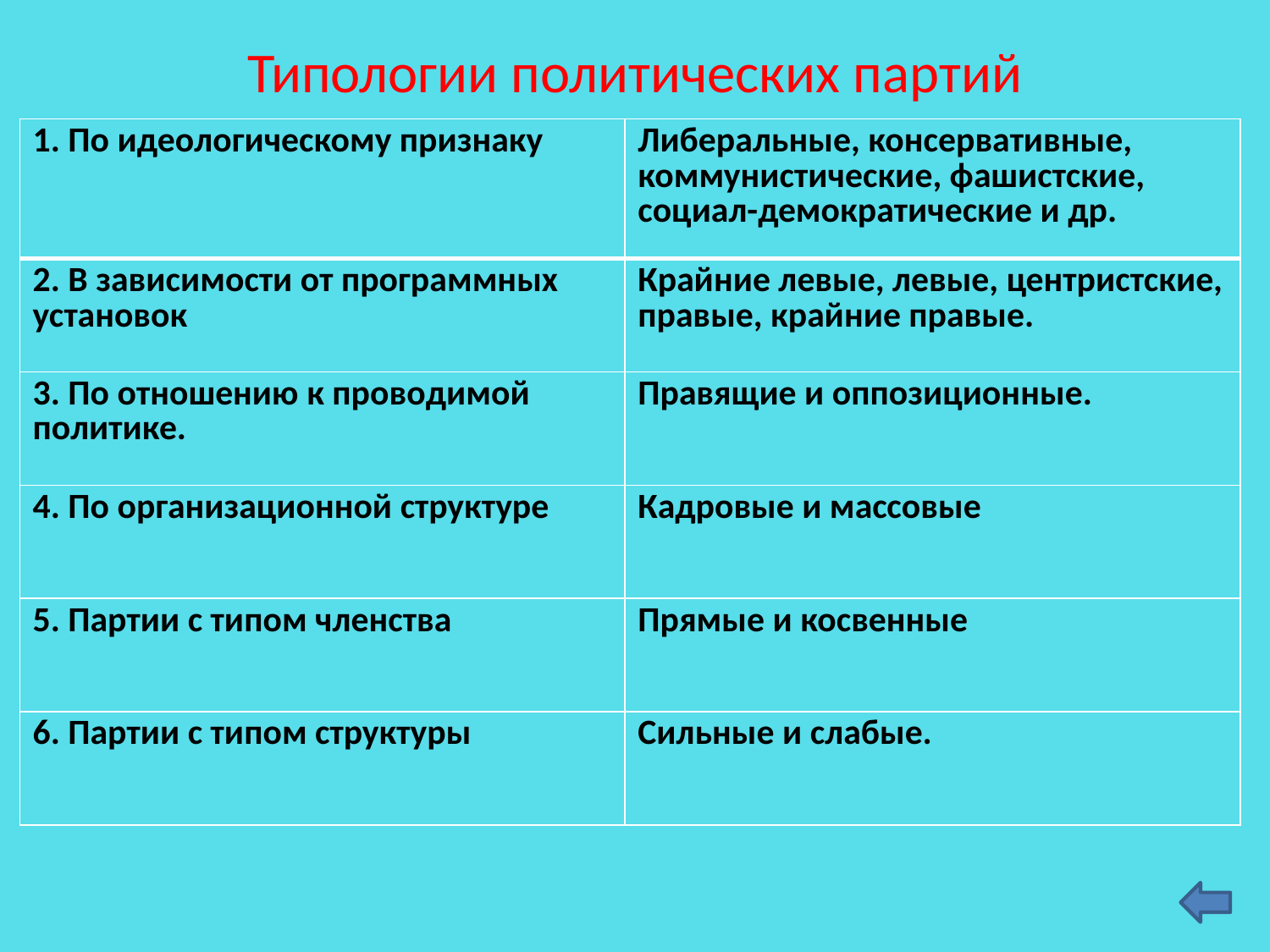

Типологии политических партий
| 1. По идеологическому признаку | Либеральные, консервативные, коммунистические, фашистские, социал-демократические и др. |
| --- | --- |
| 2. В зависимости от программных установок | Крайние левые, левые, центристские, правые, крайние правые. |
| 3. По отношению к проводимой политике. | Правящие и оппозиционные. |
| 4. По организационной структуре | Кадровые и массовые |
| 5. Партии с типом членства | Прямые и косвенные |
| 6. Партии с типом структуры | Сильные и слабые. |